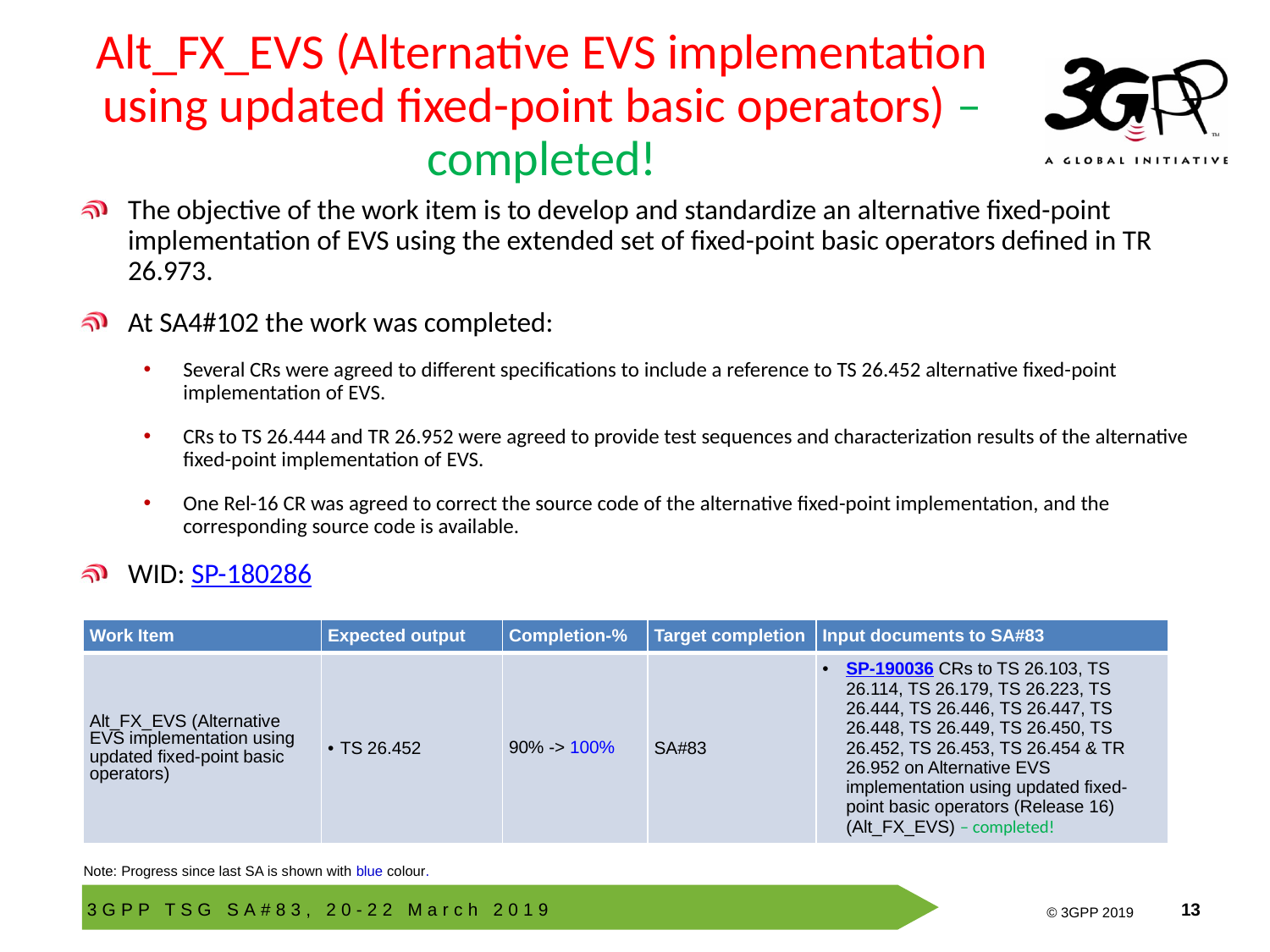

# Alt_FX_EVS (Alternative EVS implementation using updated fixed-point basic operators) – completed!
The objective of the work item is to develop and standardize an alternative fixed-point implementation of EVS using the extended set of fixed-point basic operators defined in TR 26.973.
At SA4#102 the work was completed:
Several CRs were agreed to different specifications to include a reference to TS 26.452 alternative fixed-point implementation of EVS.
CRs to TS 26.444 and TR 26.952 were agreed to provide test sequences and characterization results of the alternative fixed-point implementation of EVS.
One Rel-16 CR was agreed to correct the source code of the alternative fixed-point implementation, and the corresponding source code is available.
WID: SP-180286

| Work Item | Expected output | Completion-% | Target completion | Input documents to SA#83 |
| --- | --- | --- | --- | --- |
| Alt\_FX\_EVS (Alternative EVS implementation using updated fixed-point basic operators) | TS 26.452 | 90% -> 100% | SA#83 | SP-190036 CRs to TS 26.103, TS 26.114, TS 26.179, TS 26.223, TS 26.444, TS 26.446, TS 26.447, TS 26.448, TS 26.449, TS 26.450, TS 26.452, TS 26.453, TS 26.454 & TR 26.952 on Alternative EVS implementation using updated fixed-point basic operators (Release 16) (Alt\_FX\_EVS) – completed! |
Note: Progress since last SA is shown with blue colour.